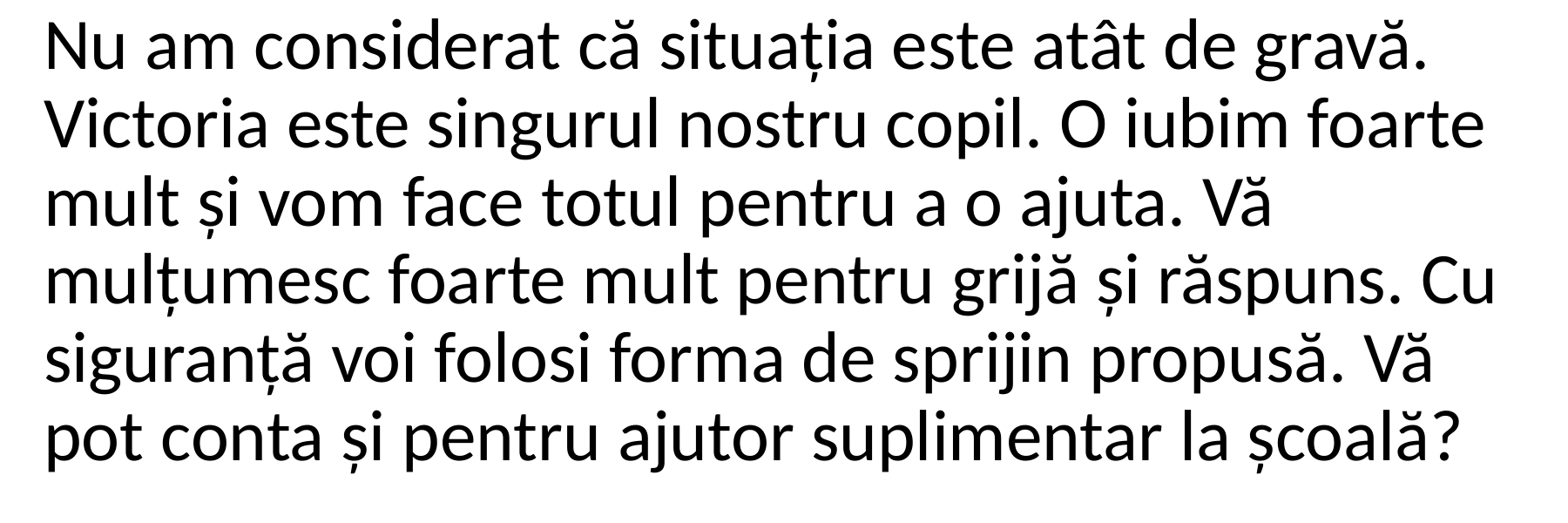

Nu am considerat că situația este atât de gravă. Victoria este singurul nostru copil. O iubim foarte mult și vom face totul pentru a o ajuta. Vă mulțumesc foarte mult pentru grijă și răspuns. Cu siguranță voi folosi forma de sprijin propusă. Vă pot conta și pentru ajutor suplimentar la școală?